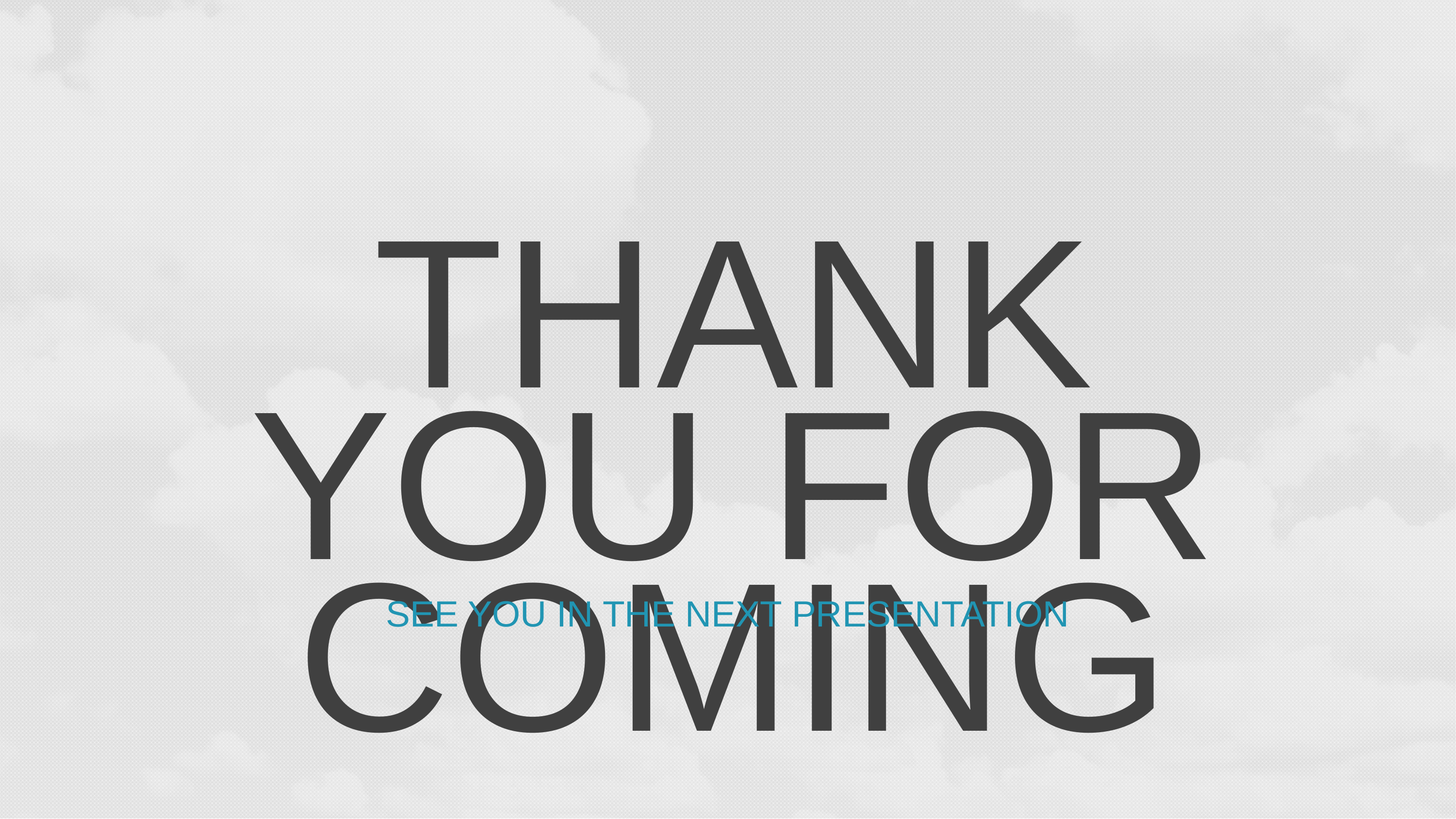

THANK YOU FOR COMING
SEE YOU IN THE NEXT PRESENTATION